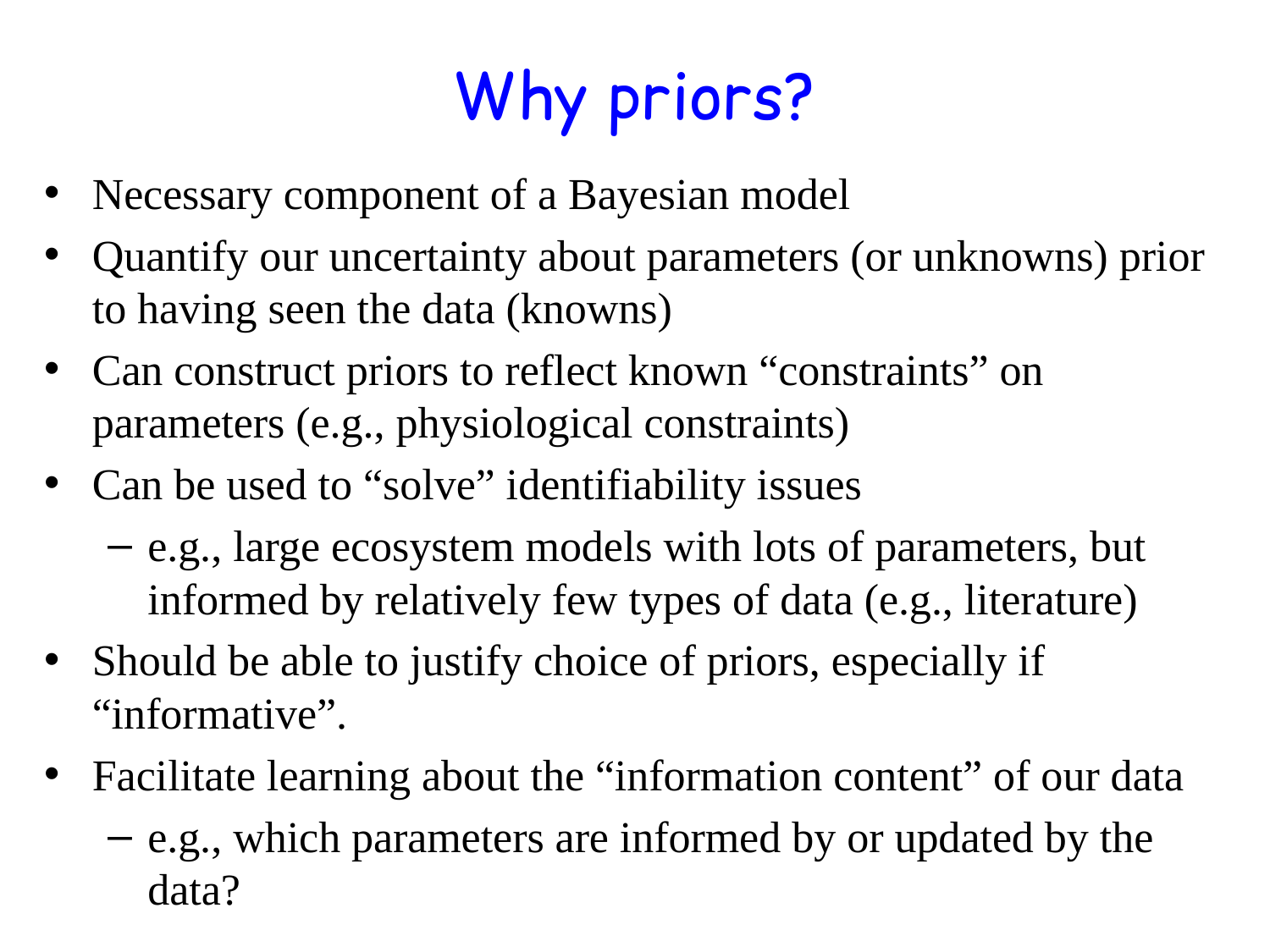

# Why priors?
Necessary component of a Bayesian model
Quantify our uncertainty about parameters (or unknowns) prior to having seen the data (knowns)
Can construct priors to reflect known “constraints” on parameters (e.g., physiological constraints)
Can be used to “solve” identifiability issues
e.g., large ecosystem models with lots of parameters, but informed by relatively few types of data (e.g., literature)
Should be able to justify choice of priors, especially if “informative”.
Facilitate learning about the “information content” of our data
e.g., which parameters are informed by or updated by the data?